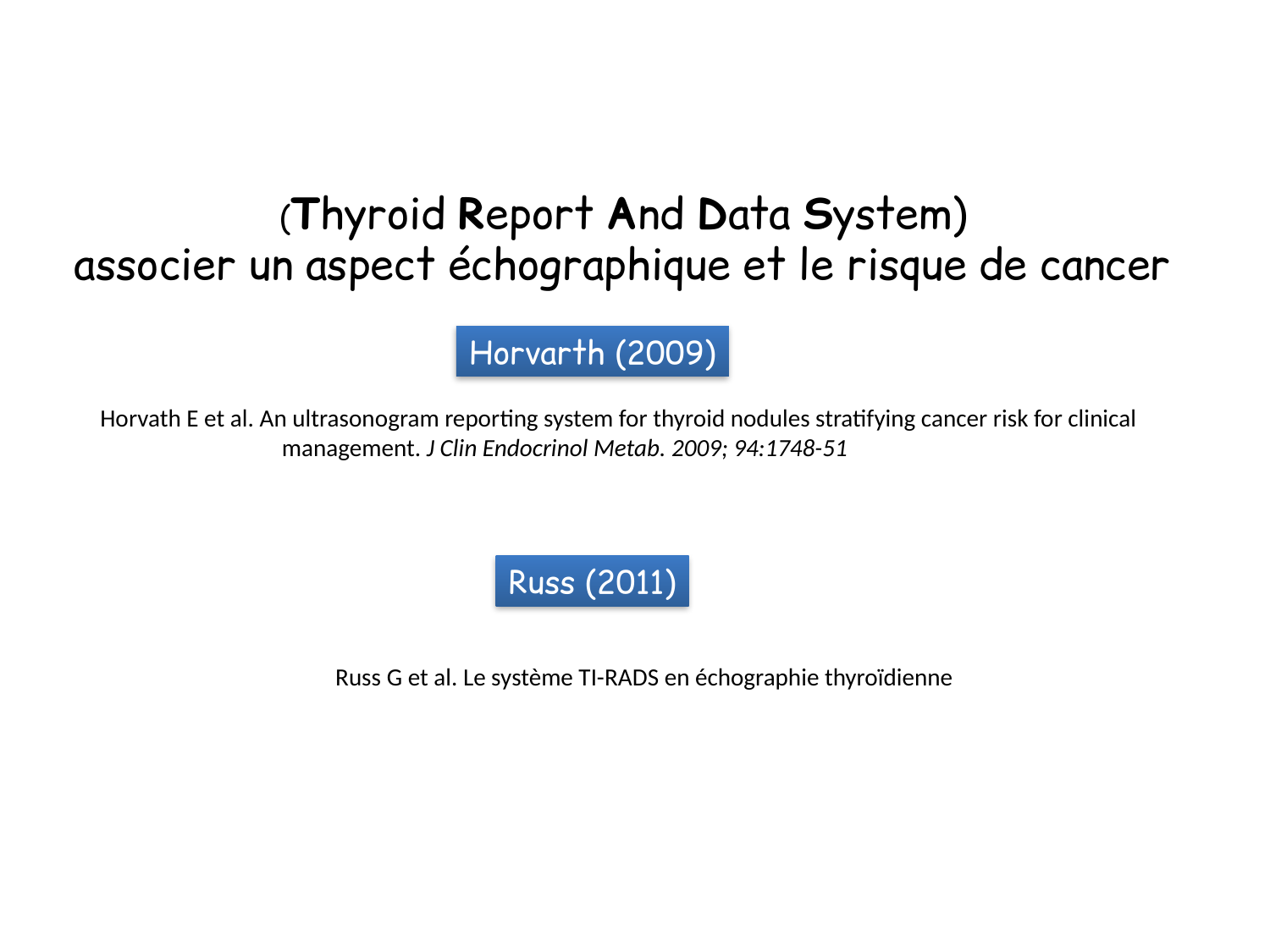

LE SYSTÈME TIRADS
TIRADS
(Thyroid Report And Data System)
associer un aspect échographique et le risque de cancer
Horvarth (2009)
Horvath E et al. An ultrasonogram reporting system for thyroid nodules stratifying cancer risk for clinical
                                 management. J Clin Endocrinol Metab. 2009; 94:1748-51
Russ (2011)
                                        Russ G et al. Le système TI-RADS en échographie thyroïdienne. Journal de Radiologie. 2011, 92:701-713